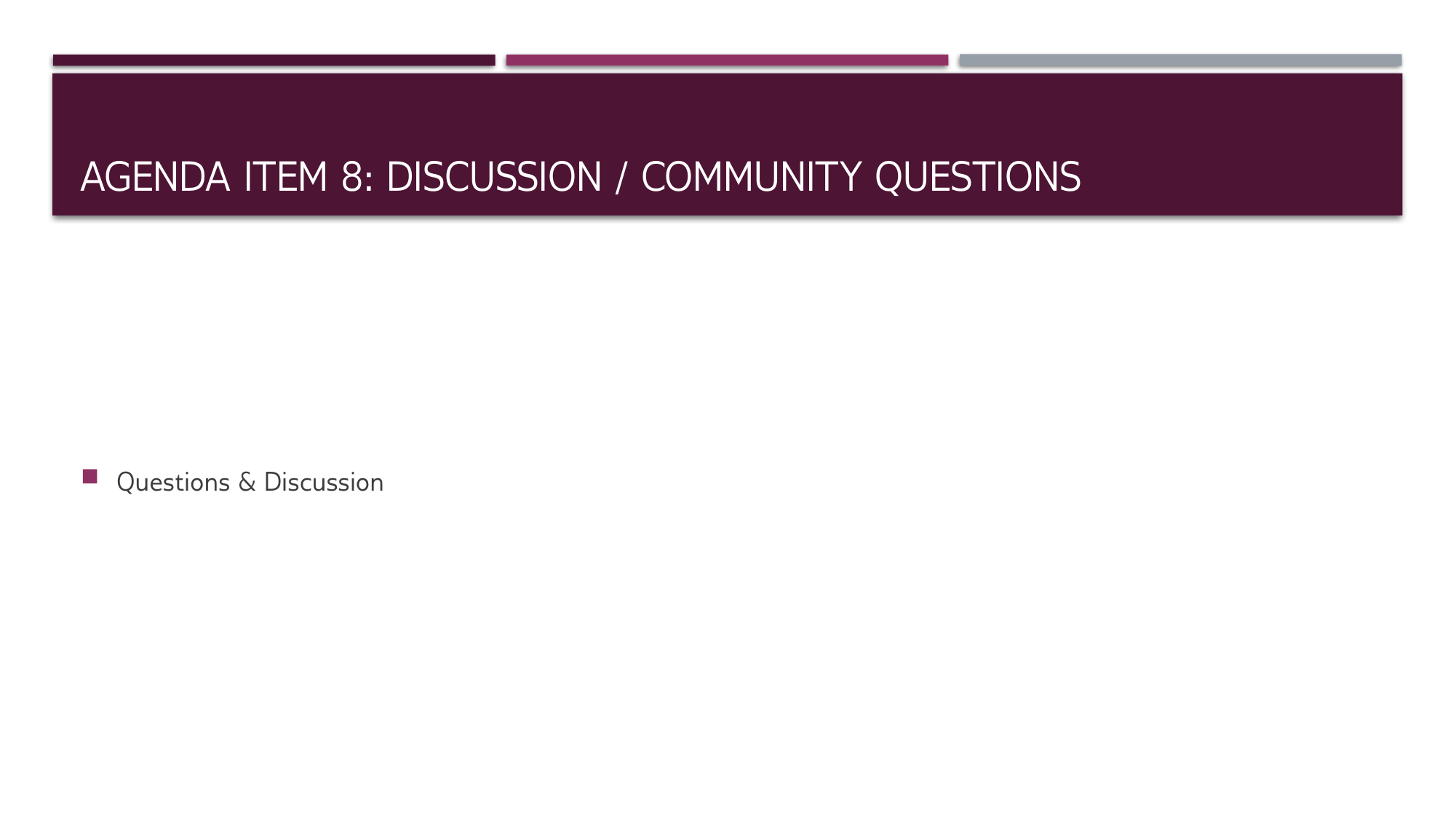

# Agenda Item 8: Discussion / Community Questions
Questions & Discussion